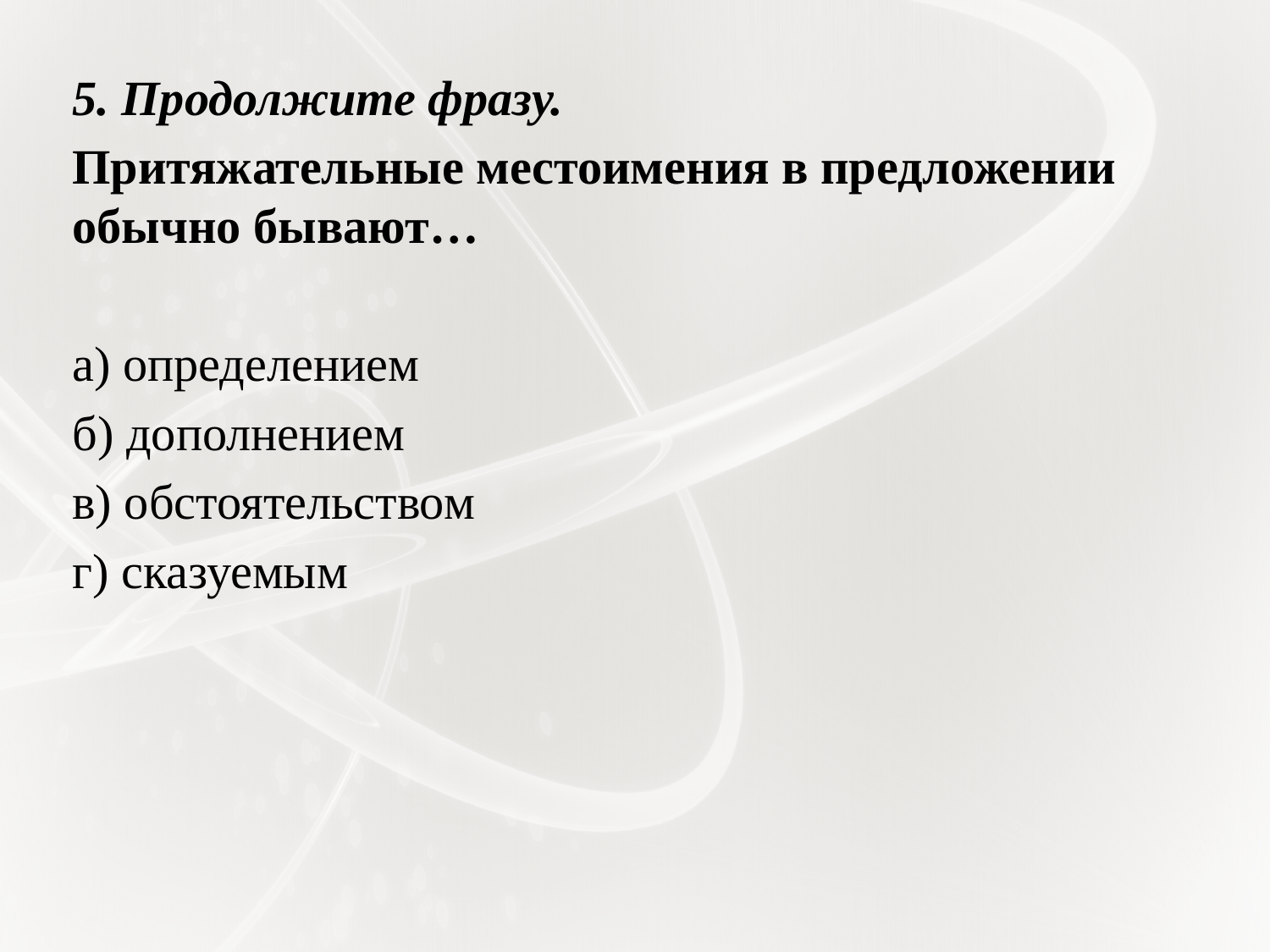

5. Продолжите фразу.
Притяжательные местоимения в предложении обычно бывают…

а) определением
б) дополнением
в) обстоятельством
г) сказуемым